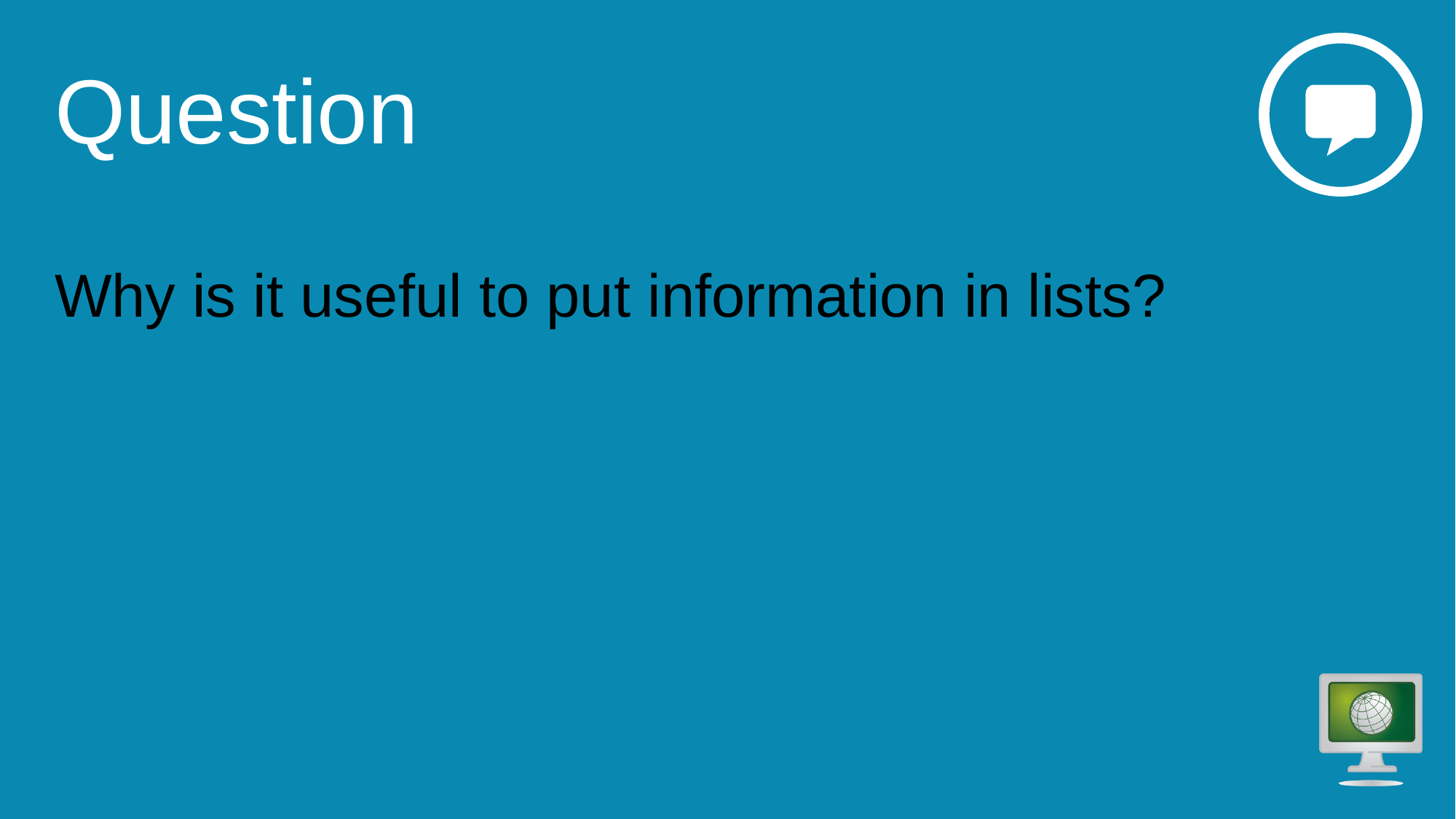

# Question 1
Why is it useful to put information in lists?